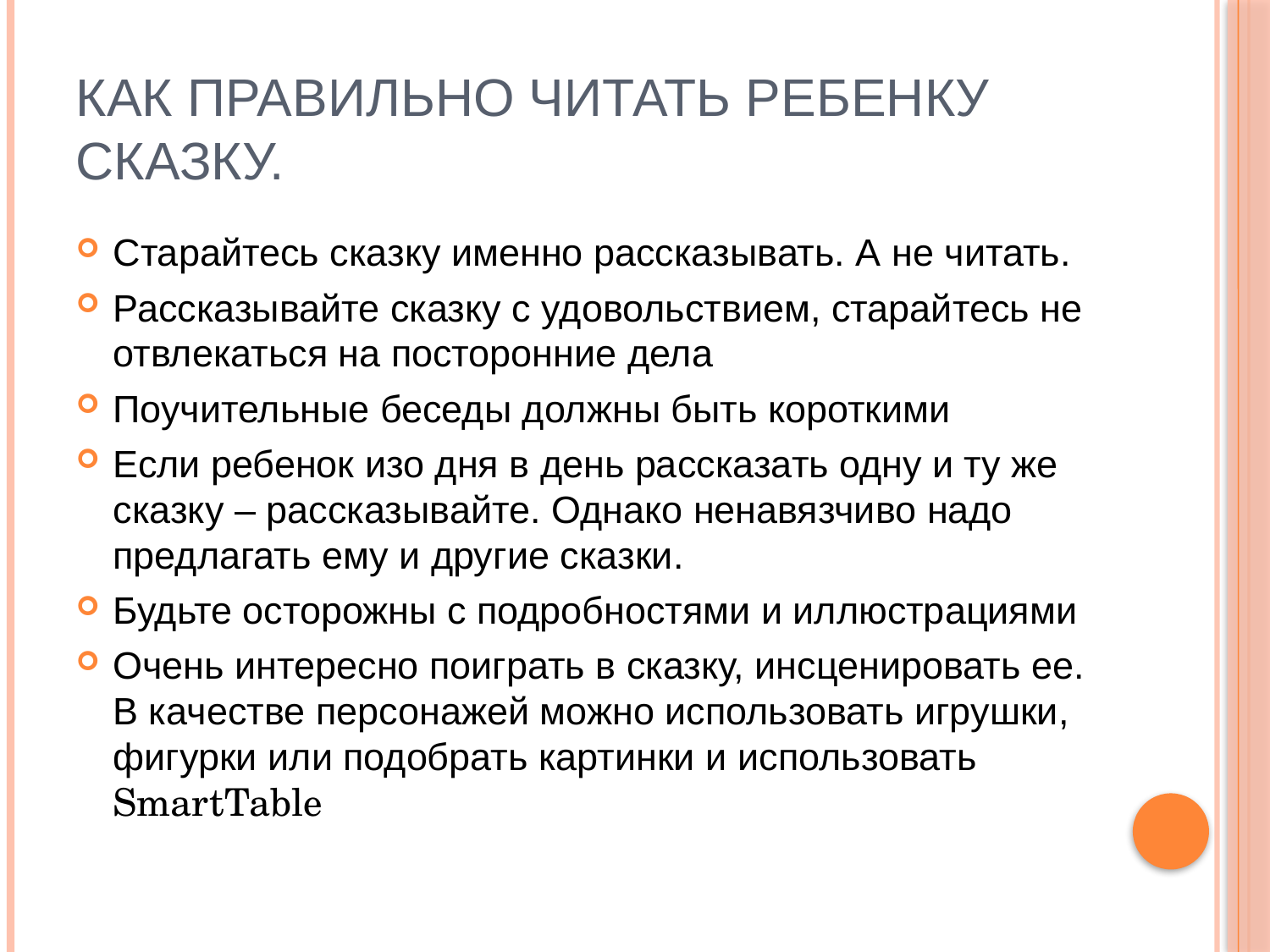

# Как правильно читать ребенку сказку.
Старайтесь сказку именно рассказывать. А не читать.
Рассказывайте сказку с удовольствием, старайтесь не отвлекаться на посторонние дела
Поучительные беседы должны быть короткими
Если ребенок изо дня в день рассказать одну и ту же сказку – рассказывайте. Однако ненавязчиво надо предлагать ему и другие сказки.
Будьте осторожны с подробностями и иллюстрациями
Очень интересно поиграть в сказку, инсценировать ее. В качестве персонажей можно использовать игрушки, фигурки или подобрать картинки и использовать SmartTable